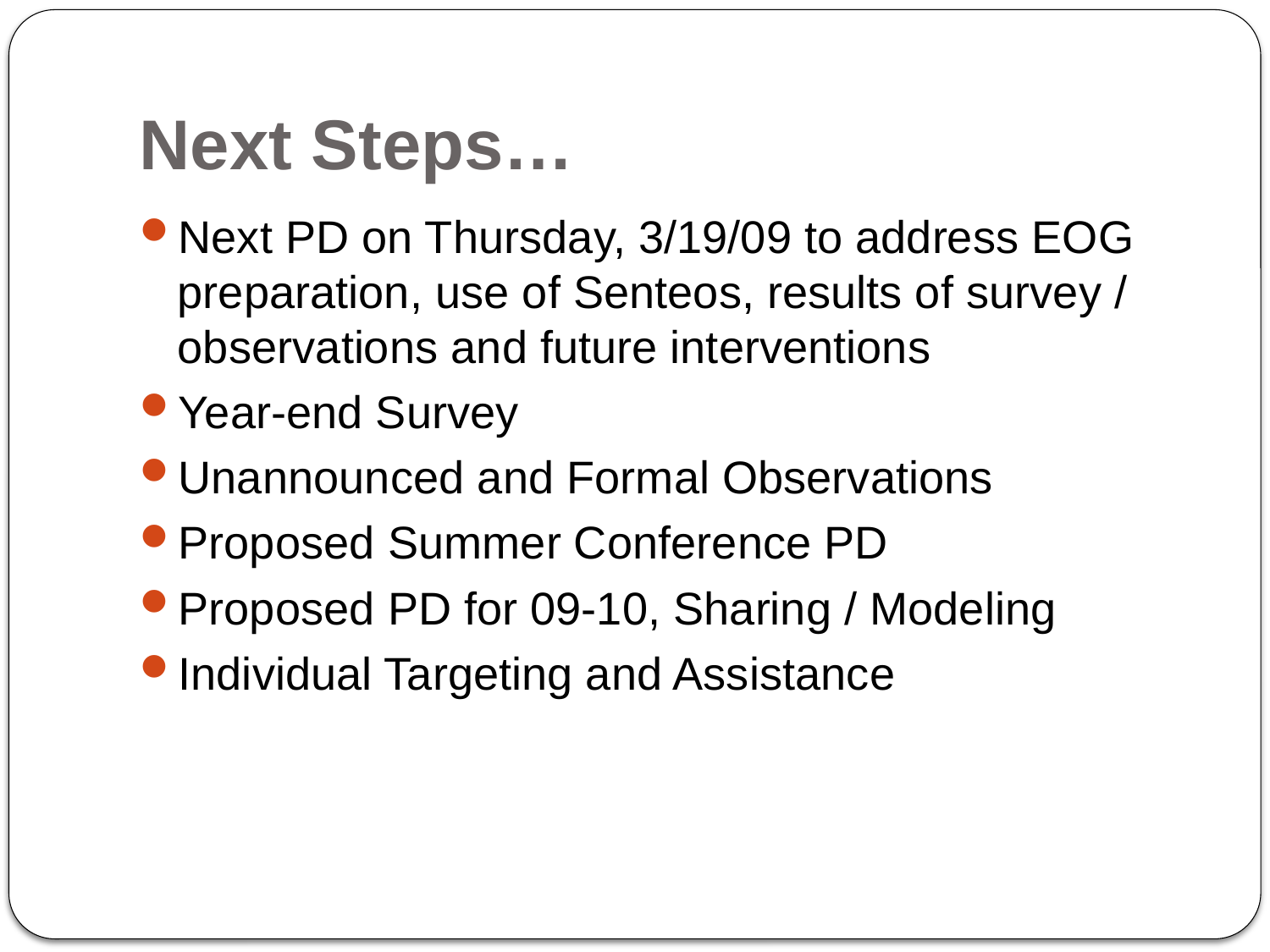

# Next Steps…
Next PD on Thursday, 3/19/09 to address EOG preparation, use of Senteos, results of survey / observations and future interventions
Year-end Survey
Unannounced and Formal Observations
Proposed Summer Conference PD
Proposed PD for 09-10, Sharing / Modeling
Individual Targeting and Assistance